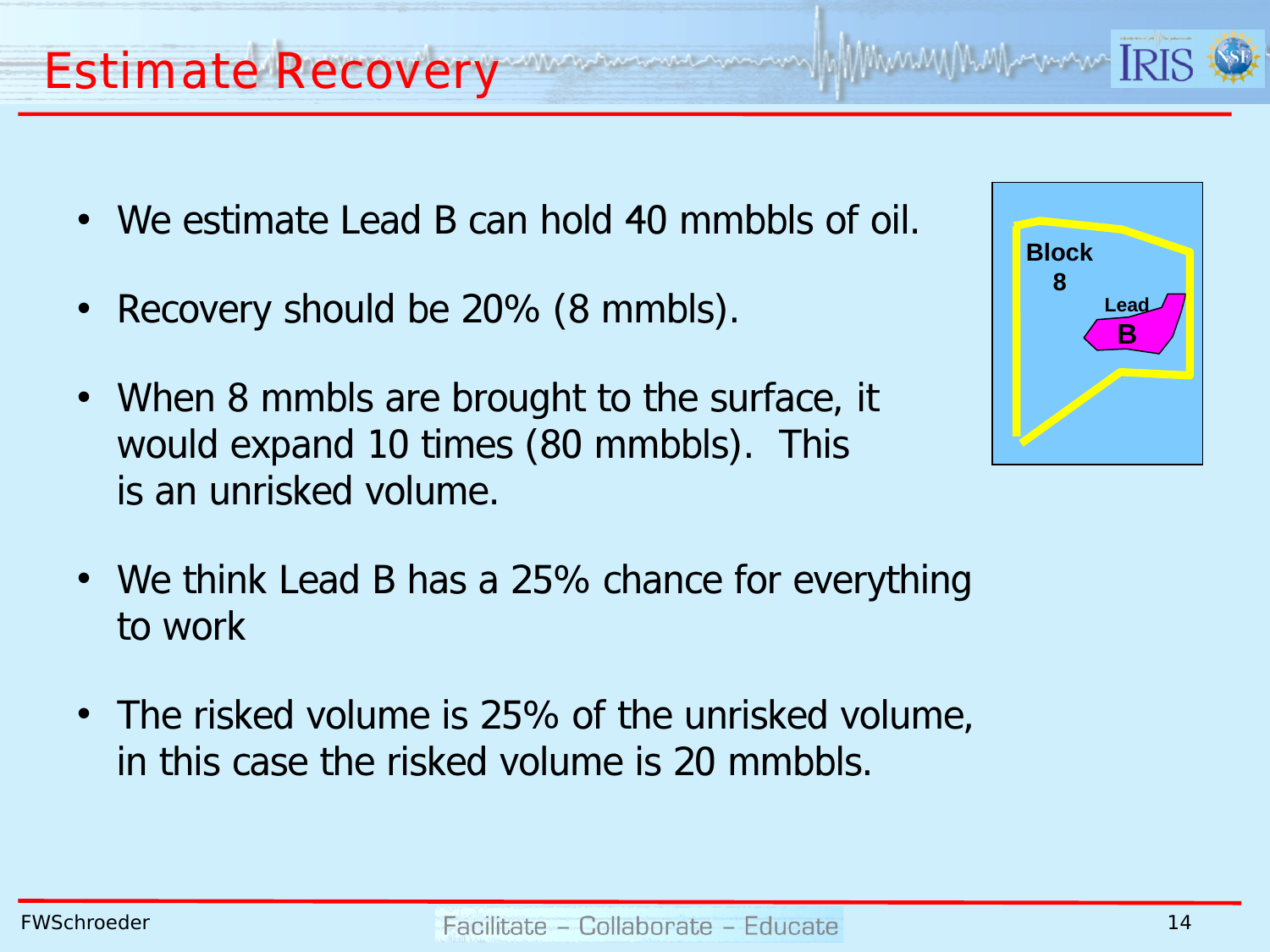

# Estimate Recovery

Block
8
Lead
B

We estimate Lead B can hold 40 mmbbls of oil.
Recovery should be 20% (8 mmbls).
When 8 mmbls are brought to the surface, it 	would expand 10 times (80 mmbbls).  This 		is an unrisked volume.
We think Lead B has a 25% chance for everything to work
The risked volume is 25% of the unrisked volume, in this case the risked volume is 20 mmbbls.